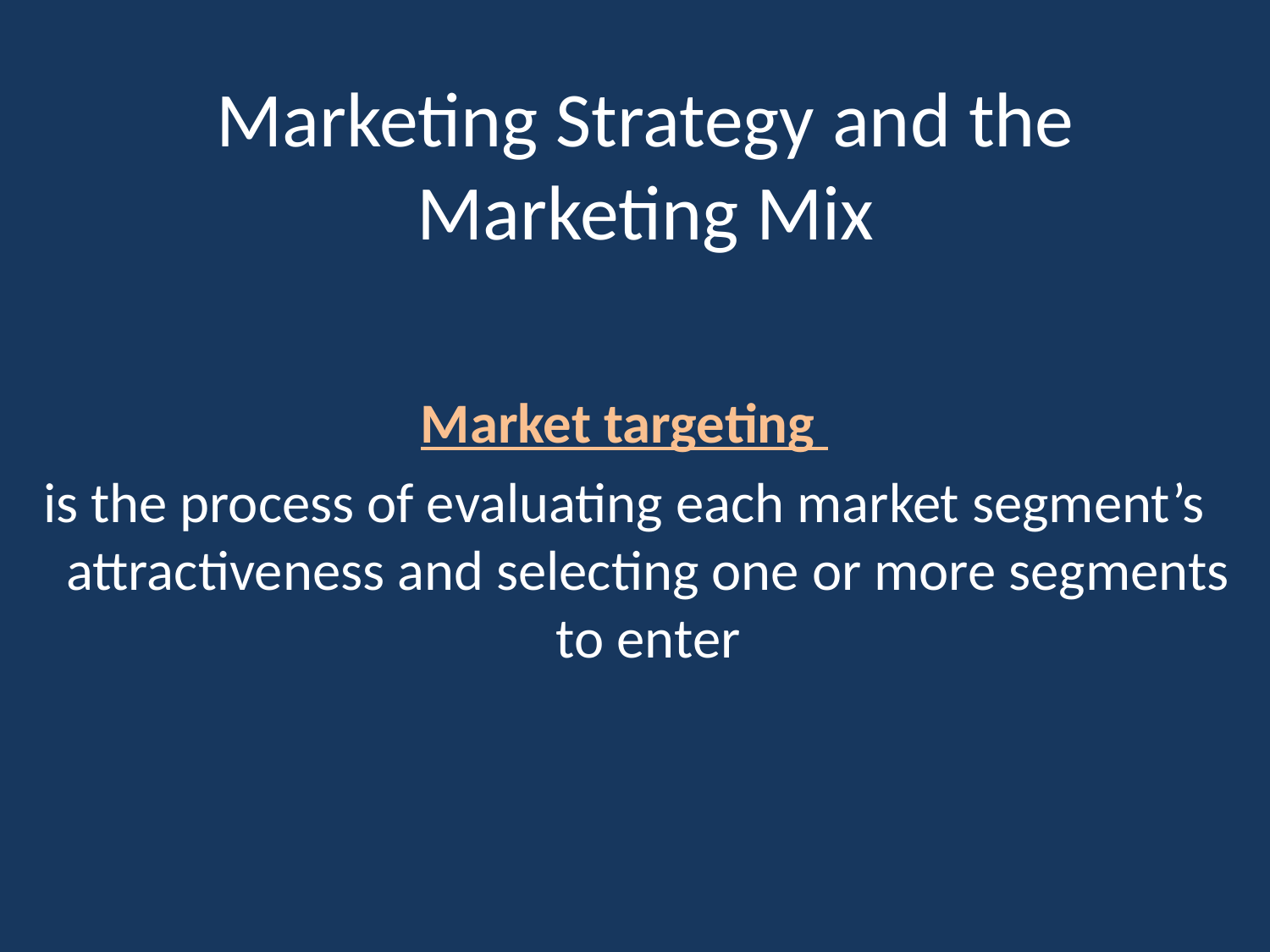

Marketing Strategy and the Marketing Mix
Market targeting
is the process of evaluating each market segment’s attractiveness and selecting one or more segments to enter